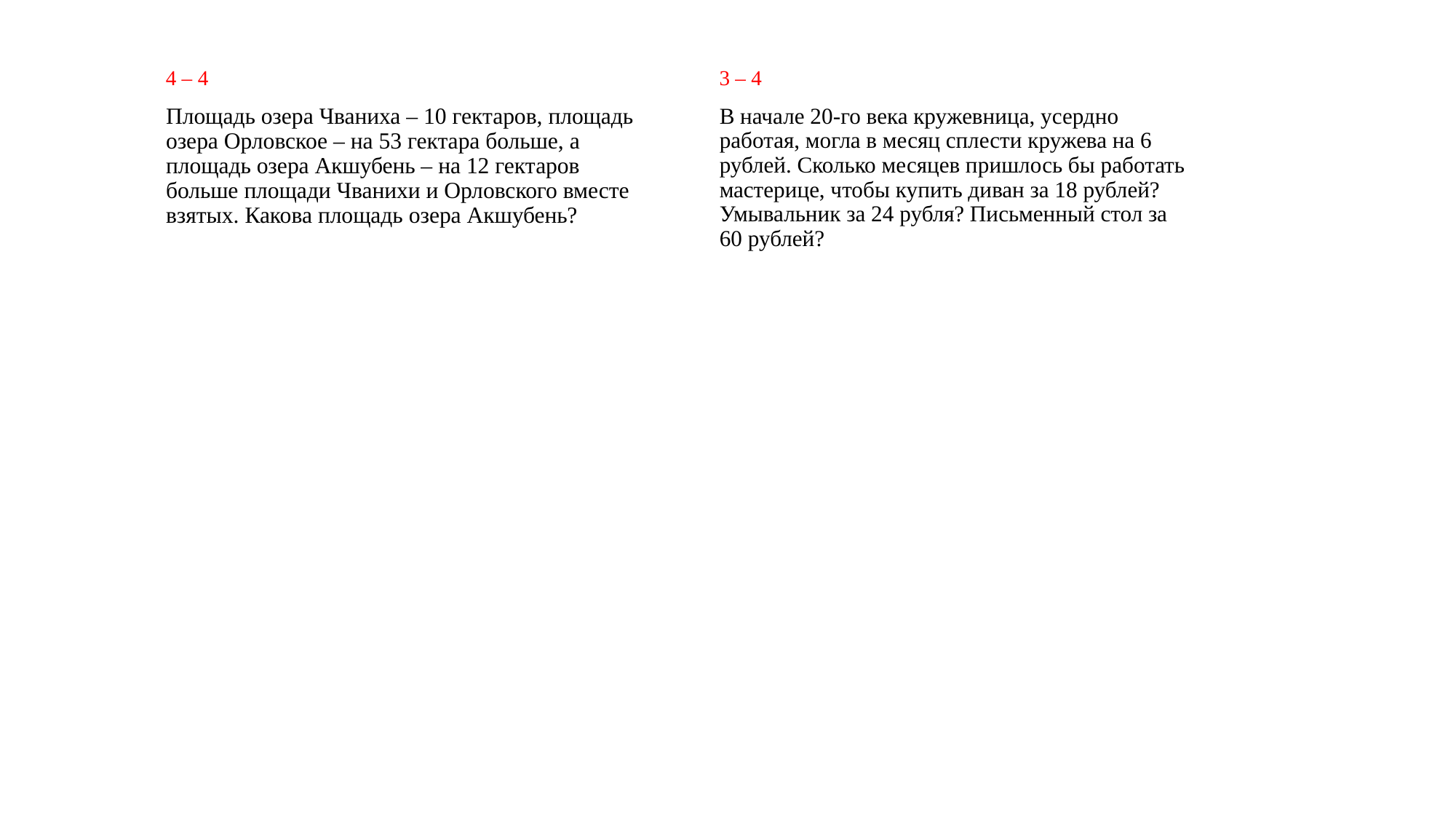

4 – 4
3 – 4
Площадь озера Чваниха – 10 гектаров, площадь озера Орловское – на 53 гектара больше, а площадь озера Акшубень – на 12 гектаров больше площади Чванихи и Орловского вместе взятых. Какова площадь озера Акшубень?
В начале 20-го века кружевница, усердно работая, могла в месяц сплести кружева на 6 рублей. Сколько месяцев пришлось бы работать мастерице, чтобы купить диван за 18 рублей? Умывальник за 24 рубля? Письменный стол за 60 рублей?